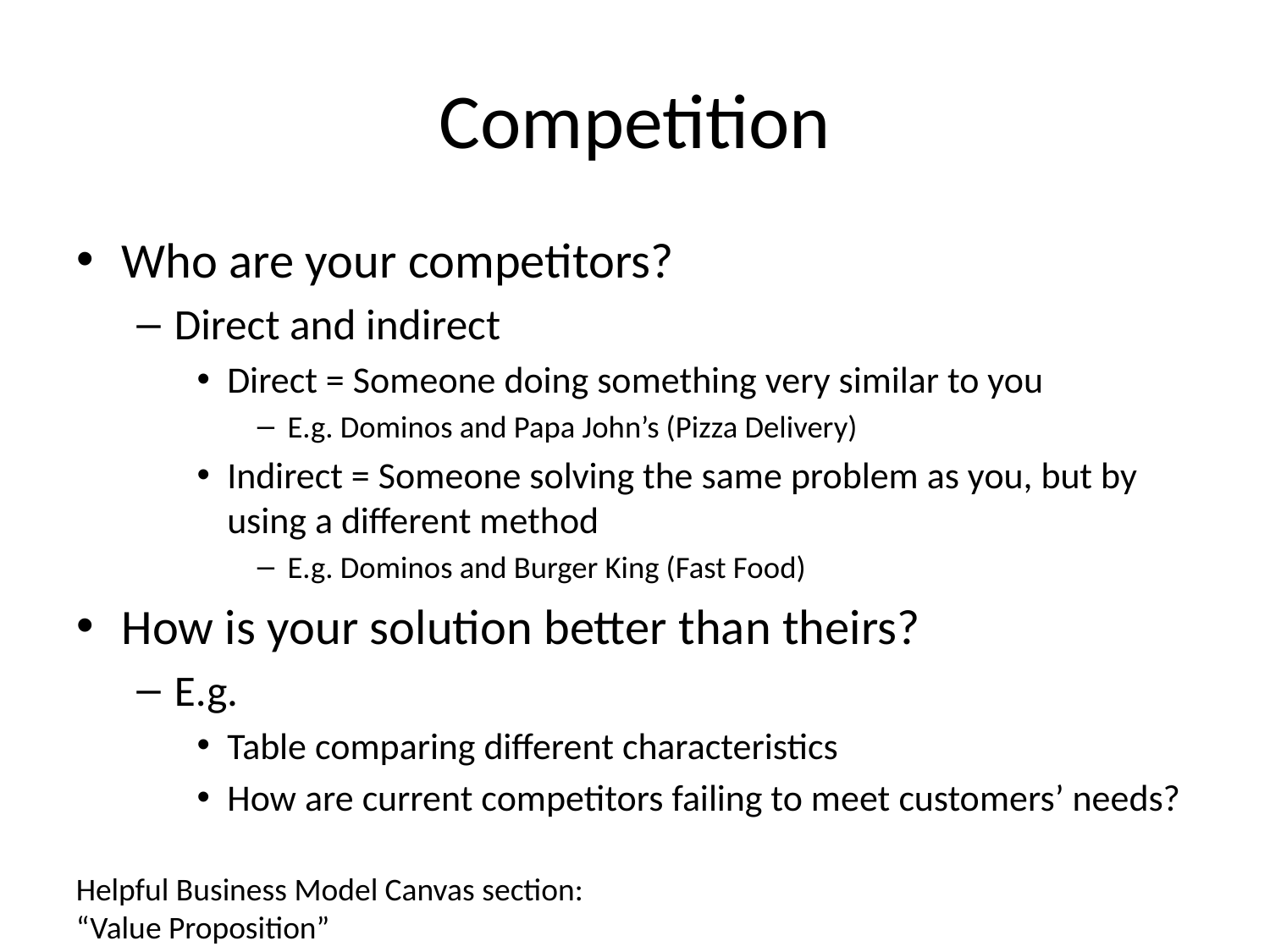

# Competition
Who are your competitors?
Direct and indirect
Direct = Someone doing something very similar to you
E.g. Dominos and Papa John’s (Pizza Delivery)
Indirect = Someone solving the same problem as you, but by using a different method
E.g. Dominos and Burger King (Fast Food)
How is your solution better than theirs?
E.g.
Table comparing different characteristics
How are current competitors failing to meet customers’ needs?

Helpful Business Model Canvas section: “Value Proposition”